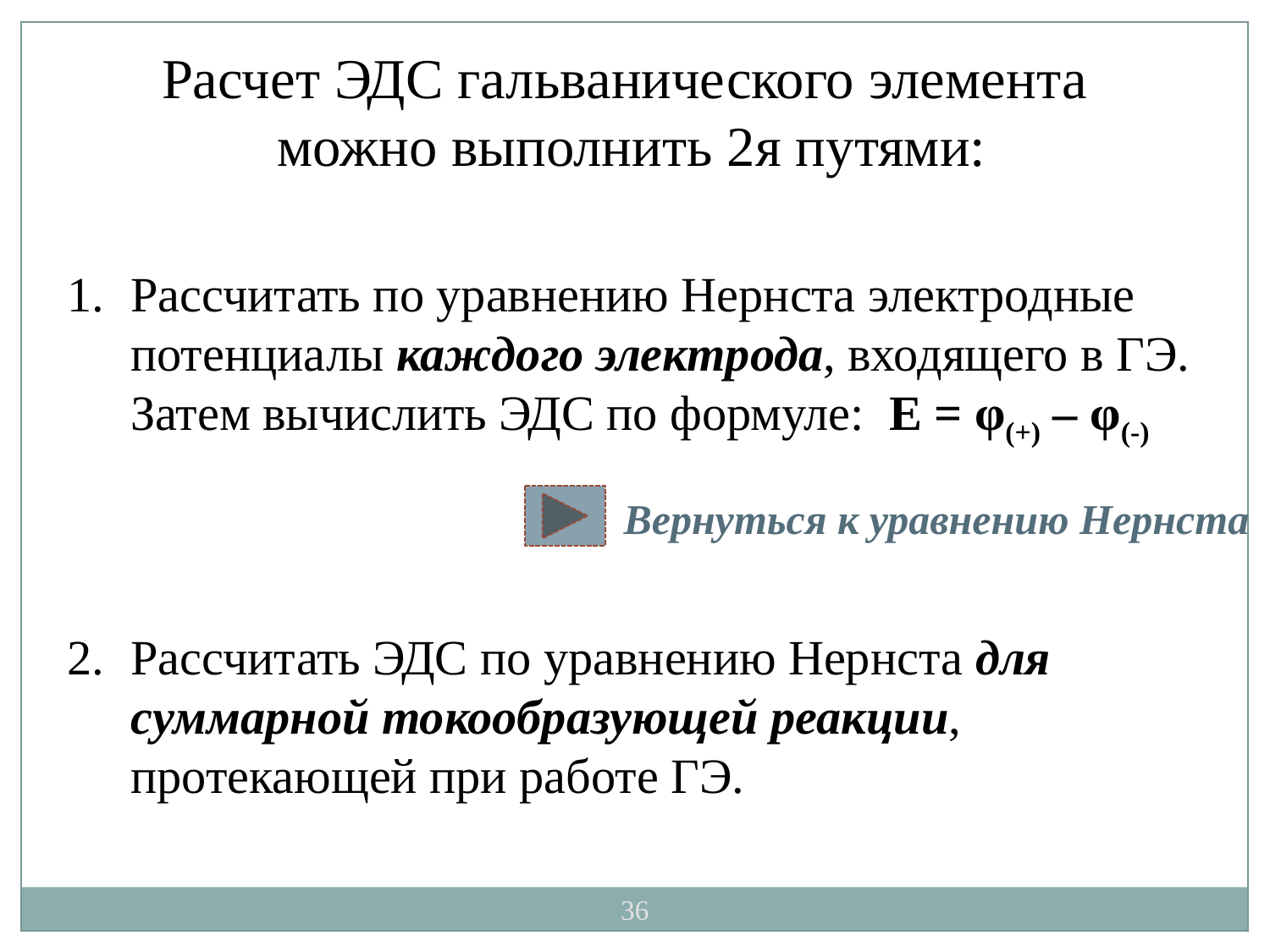

Расчет ЭДС гальванического элемента
можно выполнить 2я путями:
Рассчитать по уравнению Нернста электродные потенциалы каждого электрода, входящего в ГЭ. Затем вычислить ЭДС по формуле:  Е = φ(+) – φ(-)

Рассчитать ЭДС по уравнению Нернста для суммарной токообразующей реакции, протекающей при работе ГЭ.

Вернуться к уравнению Нернста
36